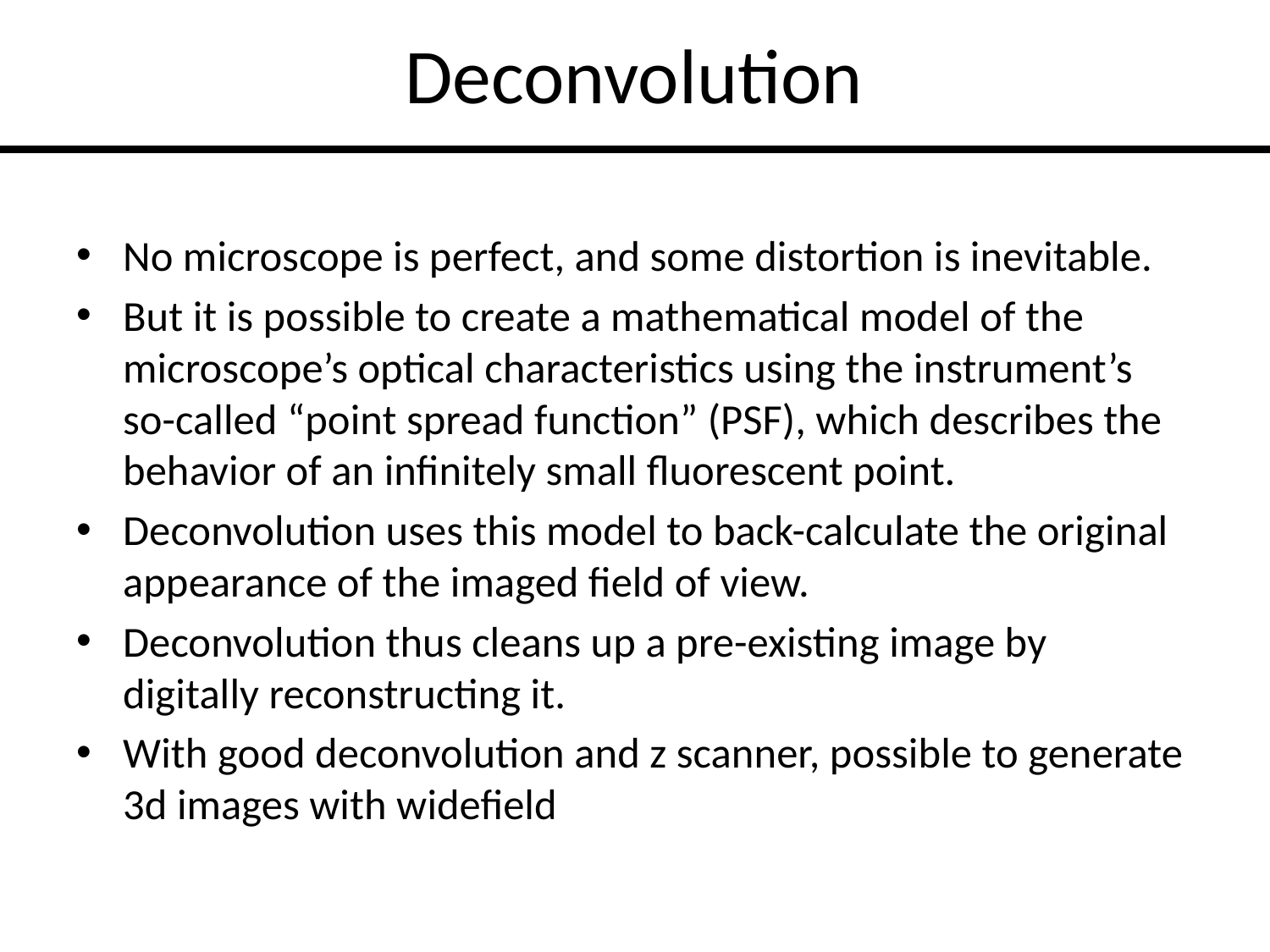

# Deconvolution
No microscope is perfect, and some distortion is inevitable.
But it is possible to create a mathematical model of the microscope’s optical characteristics using the instrument’s so-called “point spread function” (PSF), which describes the behavior of an infinitely small fluorescent point.
Deconvolution uses this model to back-calculate the original appearance of the imaged field of view.
Deconvolution thus cleans up a pre-existing image by digitally reconstructing it.
With good deconvolution and z scanner, possible to generate 3d images with widefield